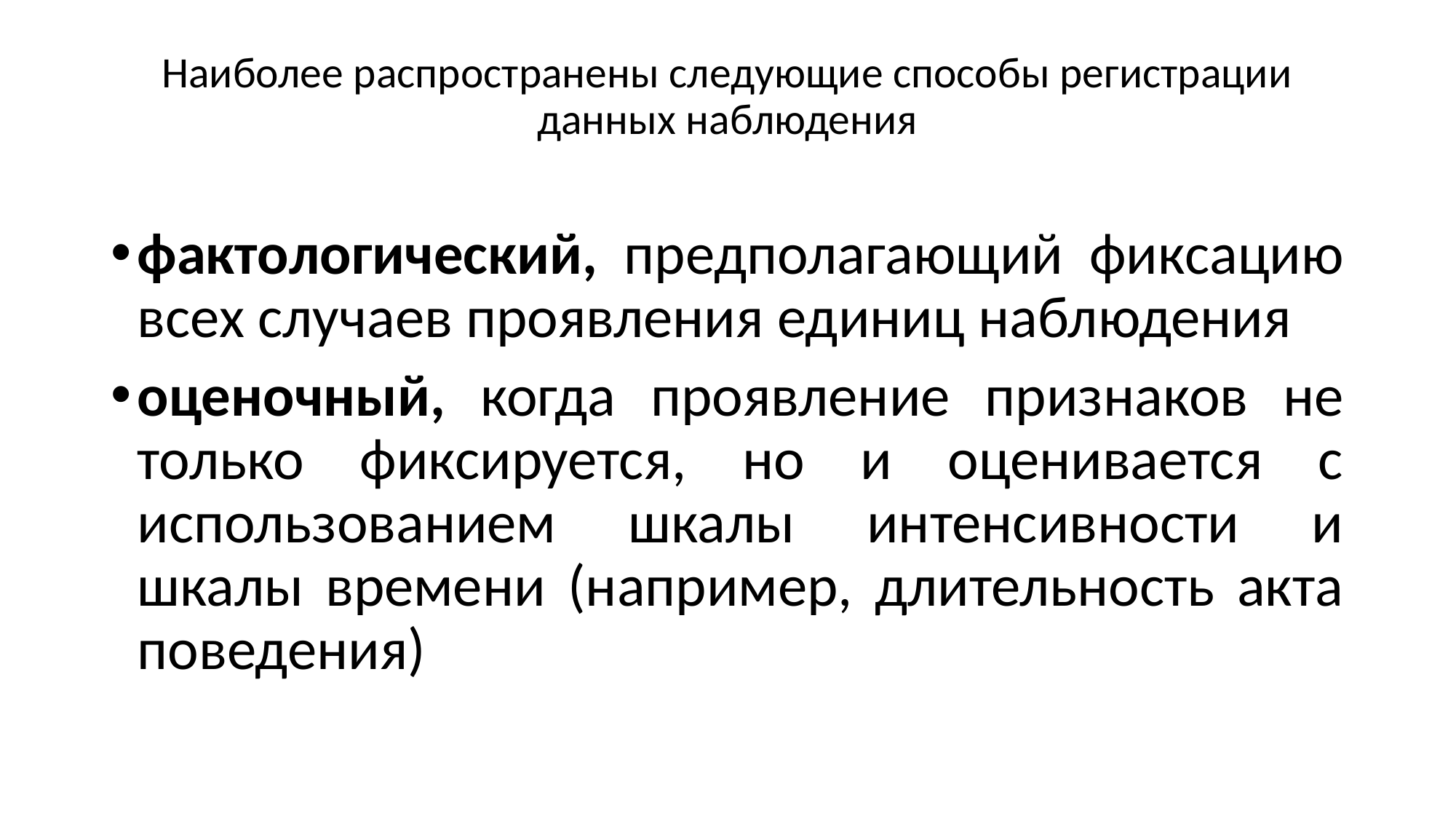

# Наиболее распространены следующие способы регистрации данных наблюдения
фактологический, предполагающий фиксацию всех случаев проявления единиц наблюдения
оценочный, когда проявление признаков не только фиксируется, но и оценивается с использованием шкалы интенсивности и шкалы времени (например, длительность акта поведения)